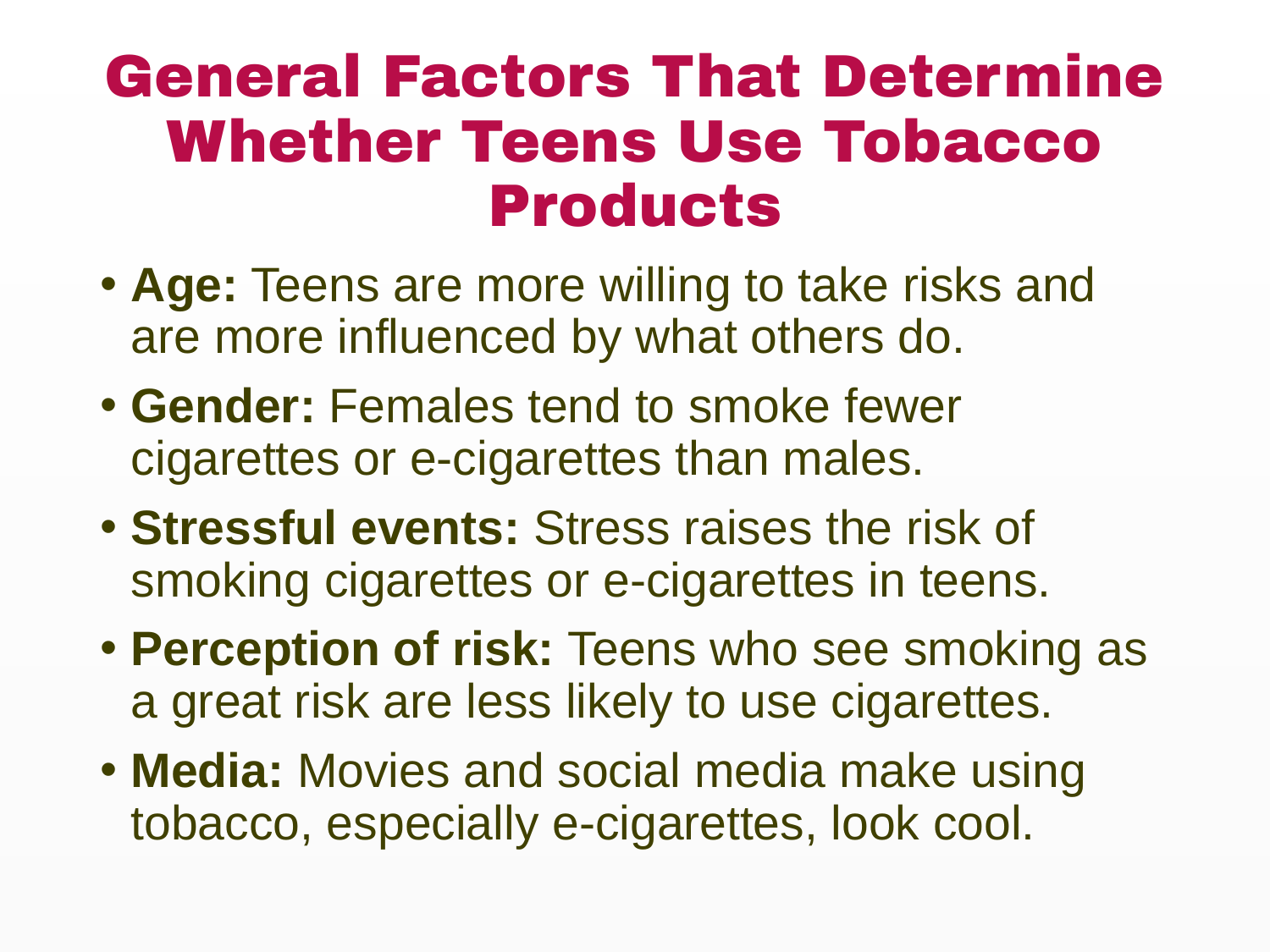

# General Factors That Determine Whether Teens Use Tobacco Products
Age: Teens are more willing to take risks and are more influenced by what others do.
Gender: Females tend to smoke fewer cigarettes or e-cigarettes than males.
Stressful events: Stress raises the risk of smoking cigarettes or e-cigarettes in teens.
Perception of risk: Teens who see smoking as a great risk are less likely to use cigarettes.
Media: Movies and social media make using tobacco, especially e-cigarettes, look cool.